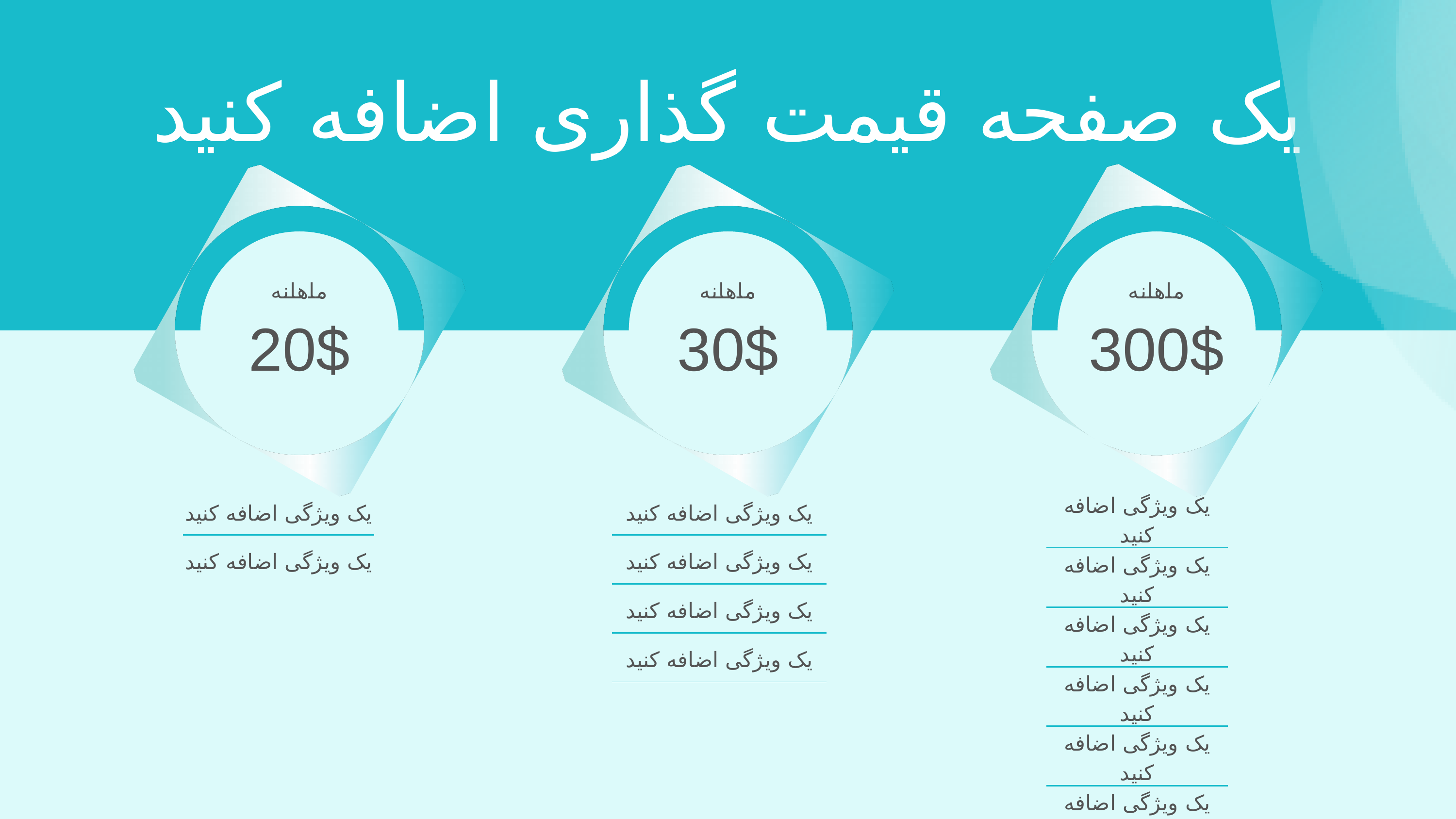

یک صفحه قیمت گذاری اضافه کنید

ماهانه
20$

ماهانه
300$

ماهانه
30$
| یک ویژگی اضافه کنید |
| --- |
| یک ویژگی اضافه کنید |
|  |
|  |
|  |
|  |
| یک ویژگی اضافه کنید |
| --- |
| یک ویژگی اضافه کنید |
| یک ویژگی اضافه کنید |
| یک ویژگی اضافه کنید |
|  |
|  |
| یک ویژگی اضافه کنید |
| --- |
| یک ویژگی اضافه کنید |
| یک ویژگی اضافه کنید |
| یک ویژگی اضافه کنید |
| یک ویژگی اضافه کنید |
| یک ویژگی اضافه کنید |